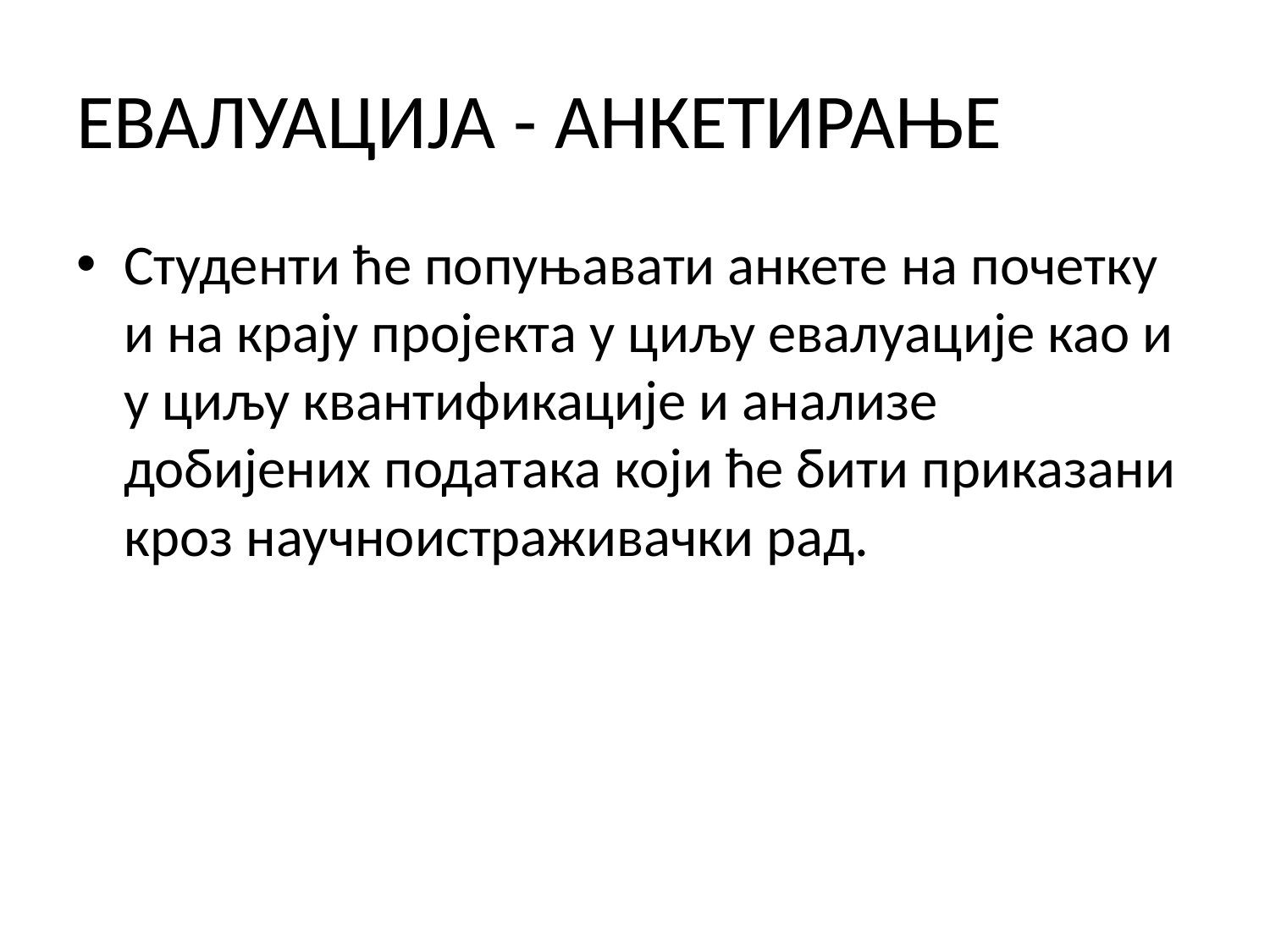

# ЕВАЛУАЦИЈА - АНКЕТИРАЊЕ
Студенти ће попуњавати анкете на почетку и на крају пројекта у циљу евалуације као и у циљу квантификације и анализе добијених података који ће бити приказани кроз научноистраживачки рад.